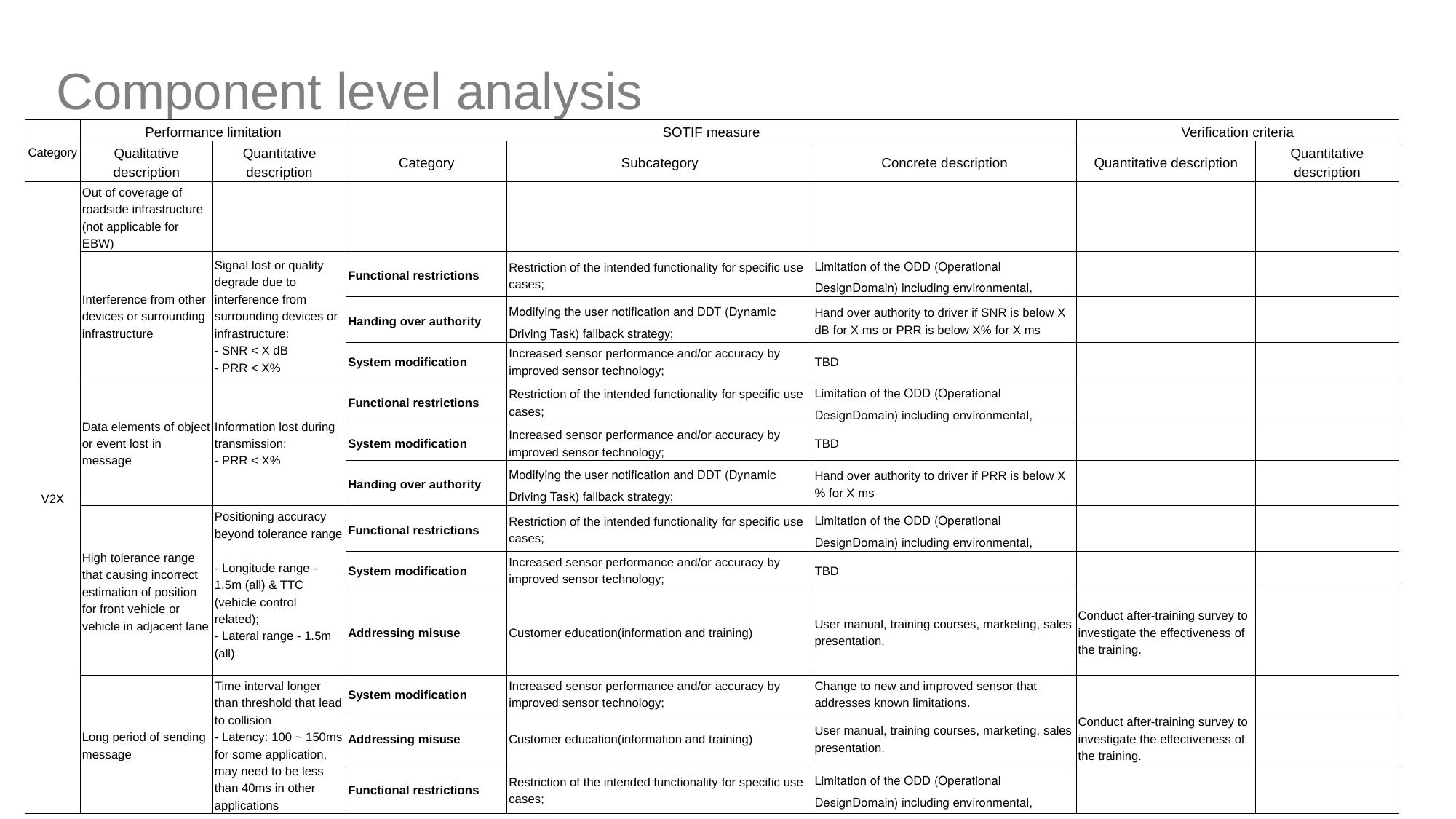

# Component level analysis
| Category | Performance limitation |  | SOTIF measure |  |  | Verification criteria |  |
| --- | --- | --- | --- | --- | --- | --- | --- |
|  | Qualitative description | Quantitative description | Category | Subcategory | Concrete description | Quantitative description | Quantitative description |
| V2X | Out of coverage of roadside infrastructure (not applicable for EBW) |  |  |  |  |  |  |
|  | Interference from other devices or surrounding infrastructure | Signal lost or quality degrade due to interference from surrounding devices or infrastructure: - SNR < X dB - PRR < X% | Functional restrictions | Restriction of the intended functionality for specific use cases; | Limitation of the ODD (Operational DesignDomain) including environmental, |  |  |
|  |  |  | Handing over authority | Modifying the user notification and DDT (Dynamic Driving Task) fallback strategy; | Hand over authority to driver if SNR is below X dB for X ms or PRR is below X% for X ms |  |  |
|  |  |  | System modification | Increased sensor performance and/or accuracy by improved sensor technology; | TBD |  |  |
|  | Data elements of object or event lost in message | Information lost during transmission: - PRR < X% | Functional restrictions | Restriction of the intended functionality for specific use cases; | Limitation of the ODD (Operational DesignDomain) including environmental, |  |  |
|  |  |  | System modification | Increased sensor performance and/or accuracy by improved sensor technology; | TBD |  |  |
|  |  |  | Handing over authority | Modifying the user notification and DDT (Dynamic Driving Task) fallback strategy; | Hand over authority to driver if PRR is below X% for X ms |  |  |
|  | High tolerance range that causing incorrect estimation of position for front vehicle or vehicle in adjacent lane | Positioning accuracy beyond tolerance range - Longitude range - 1.5m (all) & TTC (vehicle control related); - Lateral range - 1.5m (all) | Functional restrictions | Restriction of the intended functionality for specific use cases; | Limitation of the ODD (Operational DesignDomain) including environmental, |  |  |
|  |  |  | System modification | Increased sensor performance and/or accuracy by improved sensor technology; | TBD |  |  |
|  |  |  | Addressing misuse | Customer education(information and training) | User manual, training courses, marketing, sales presentation. | Conduct after-training survey to investigate the effectiveness of the training. |  |
|  | Long period of sending message | Time interval longer than threshold that lead to collision - Latency: 100 ~ 150ms for some application, may need to be less than 40ms in other applications | System modification | Increased sensor performance and/or accuracy by improved sensor technology; | Change to new and improved sensor that addresses known limitations. |  |  |
|  |  |  | Addressing misuse | Customer education(information and training) | User manual, training courses, marketing, sales presentation. | Conduct after-training survey to investigate the effectiveness of the training. |  |
|  |  |  | Functional restrictions | Restriction of the intended functionality for specific use cases; | Limitation of the ODD (Operational DesignDomain) including environmental, |  |  |